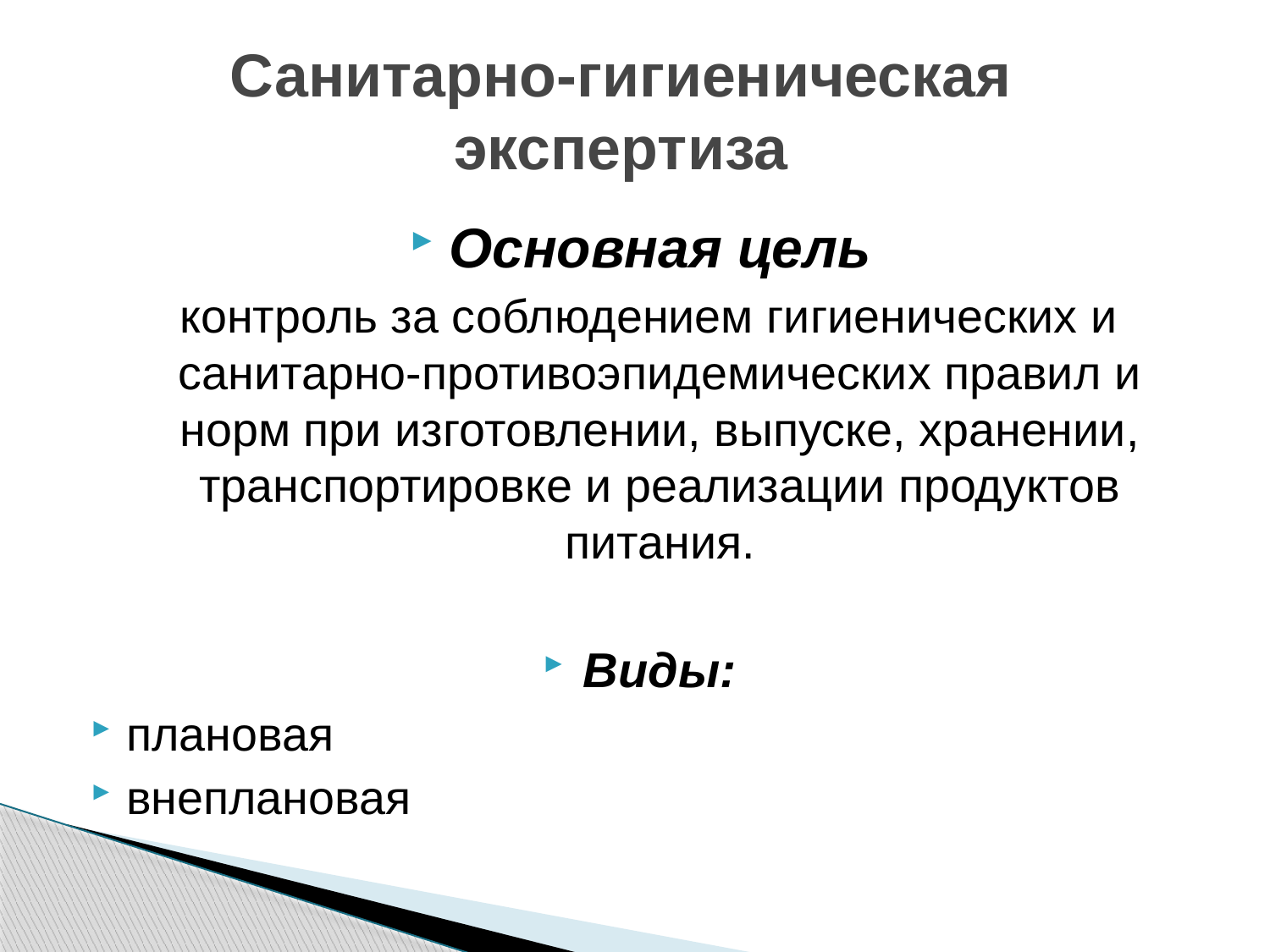

# Санитарно-гигиеническая экспертиза
Основная цель
 контроль за соблюдением гигиенических и санитарно-противоэпидемических правил и норм при изготовлении, выпуске, хранении, транспортировке и реализации продуктов питания.

Виды:
плановая
внеплановая